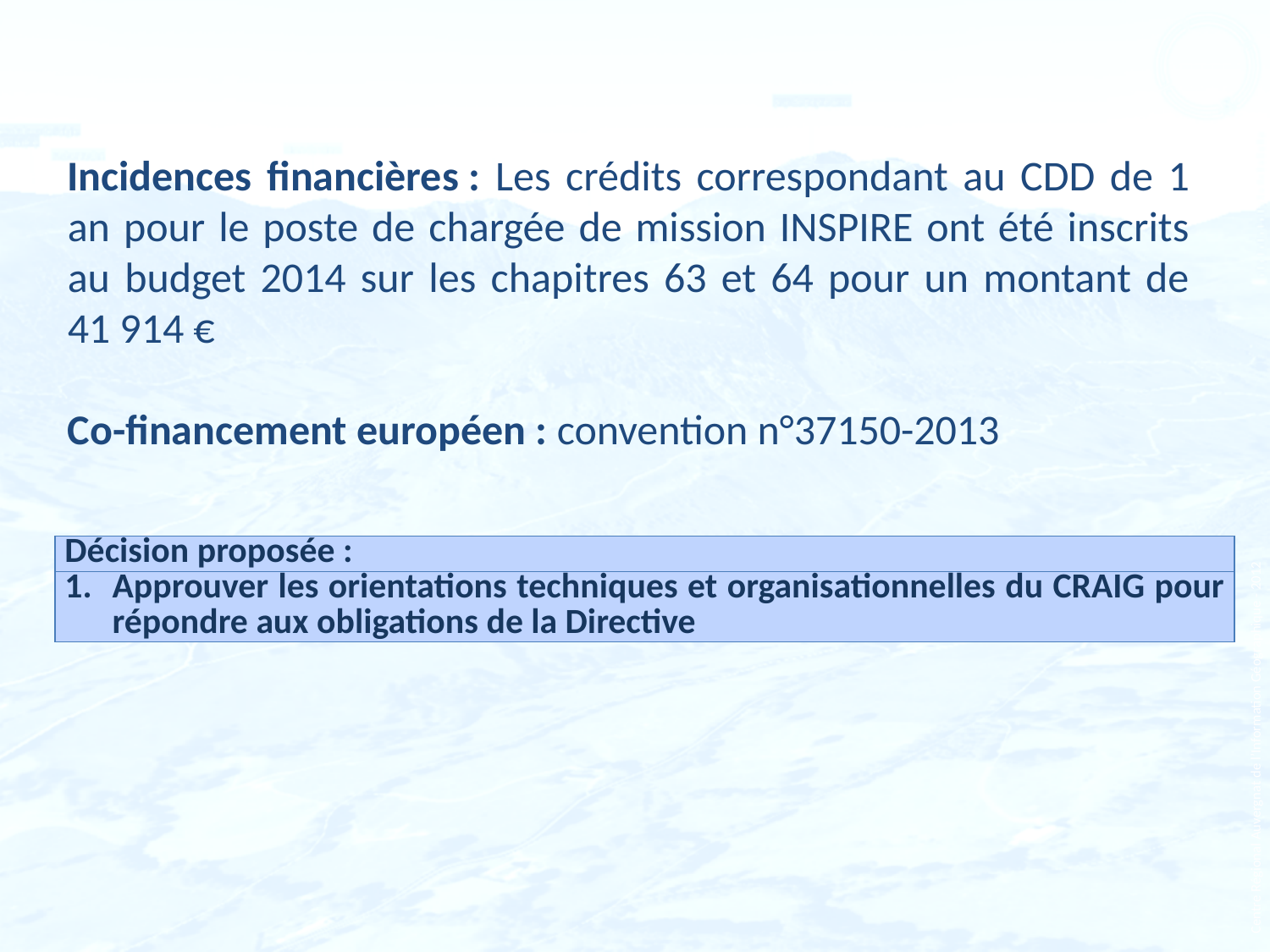

Incidences financières : Les crédits correspondant au CDD de 1 an pour le poste de chargée de mission INSPIRE ont été inscrits au budget 2014 sur les chapitres 63 et 64 pour un montant de 41 914 €

Co-financement européen : convention n°37150-2013
| Décision proposée : |
| --- |
| Approuver les orientations techniques et organisationnelles du CRAIG pour répondre aux obligations de la Directive |